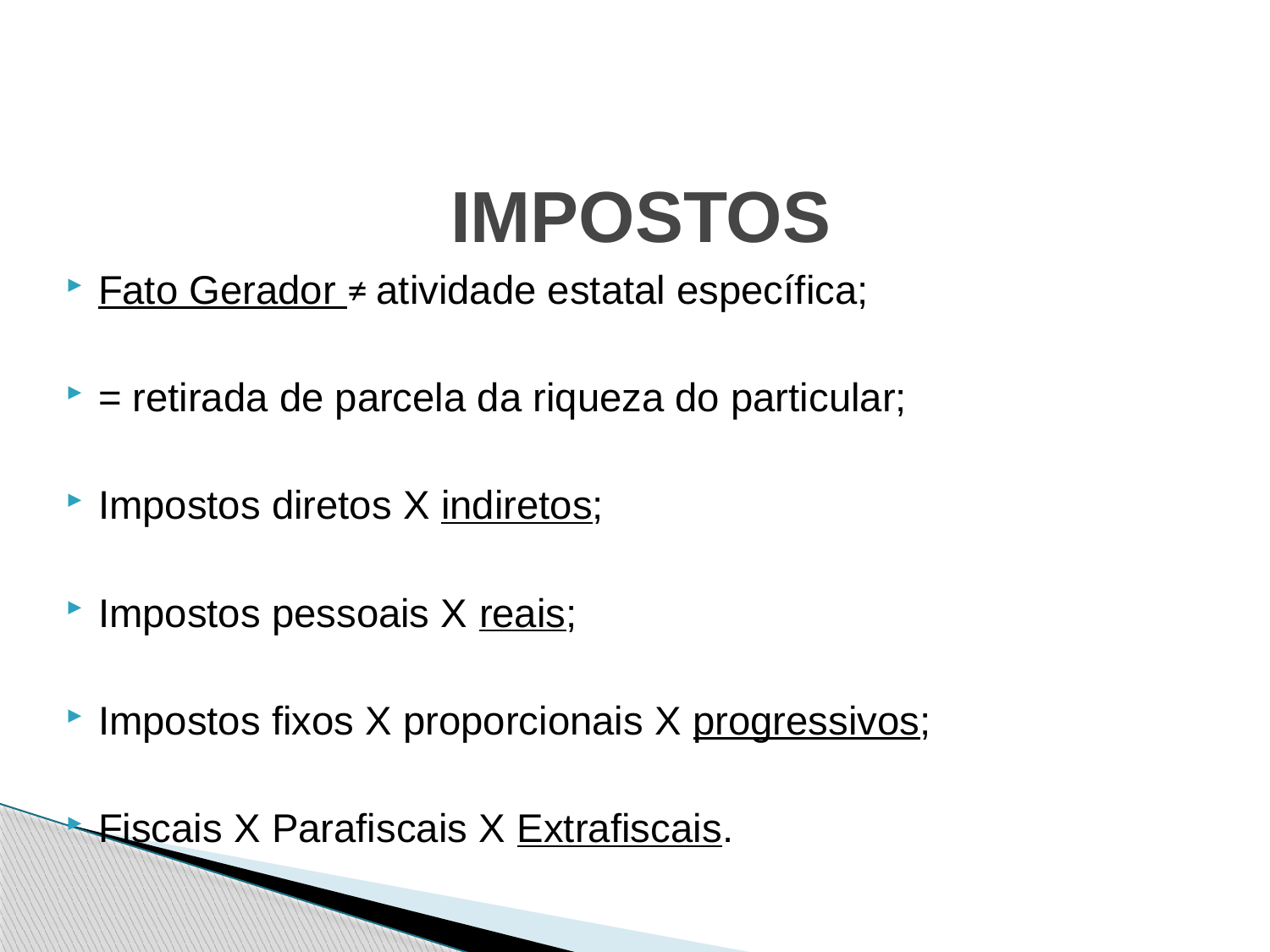

# IMPOSTOS
Fato Gerador ≠ atividade estatal específica;

= retirada de parcela da riqueza do particular;

Impostos diretos X indiretos;

Impostos pessoais X reais;

Impostos fixos X proporcionais X progressivos;

Fiscais X Parafiscais X Extrafiscais.